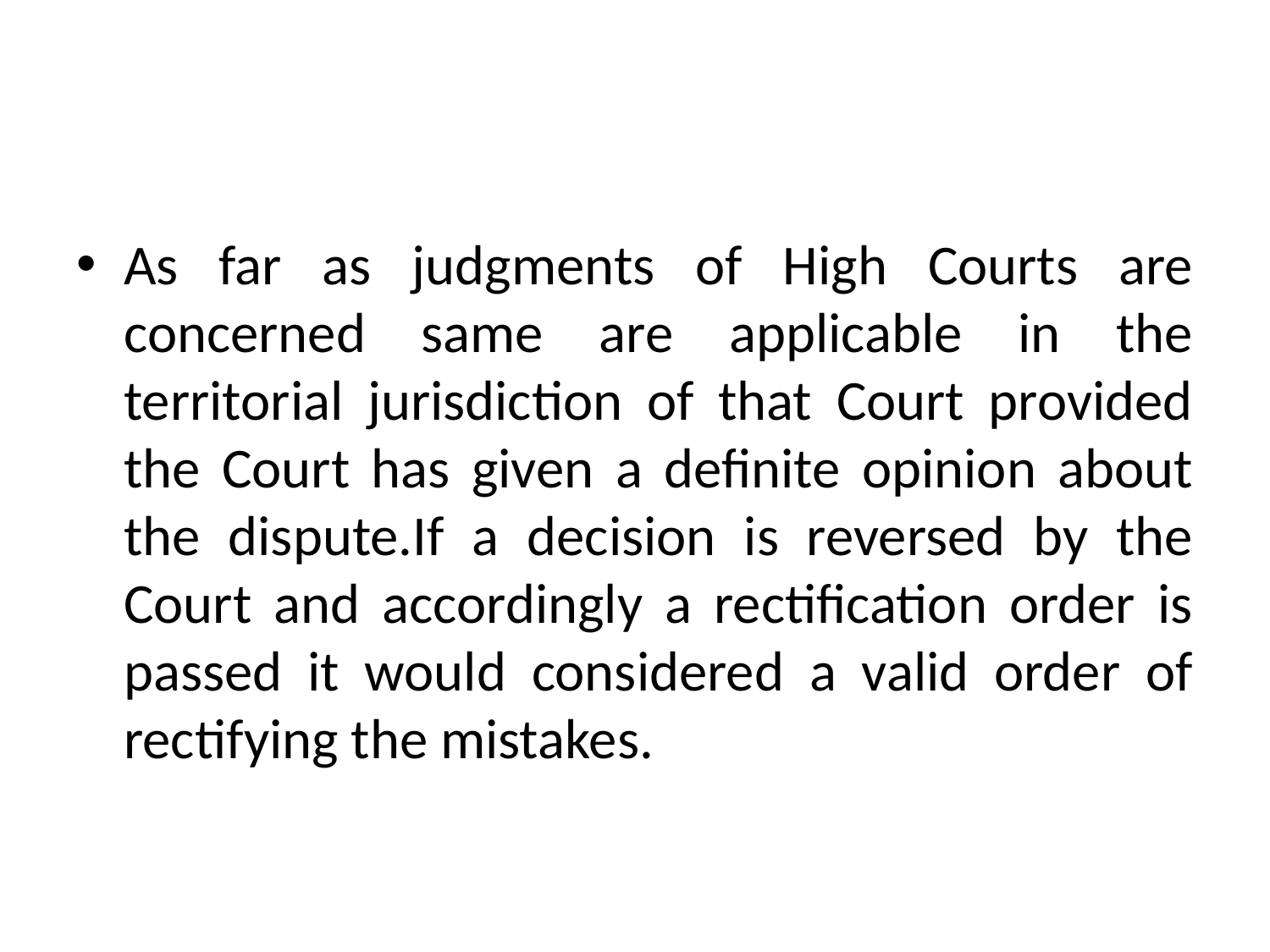

#
As far as judgments of High Courts are concerned same are applicable in the territorial jurisdiction of that Court provided the Court has given a definite opinion about the dispute.If a decision is reversed by the Court and accordingly a rectification order is passed it would considered a valid order of rectifying the mistakes.